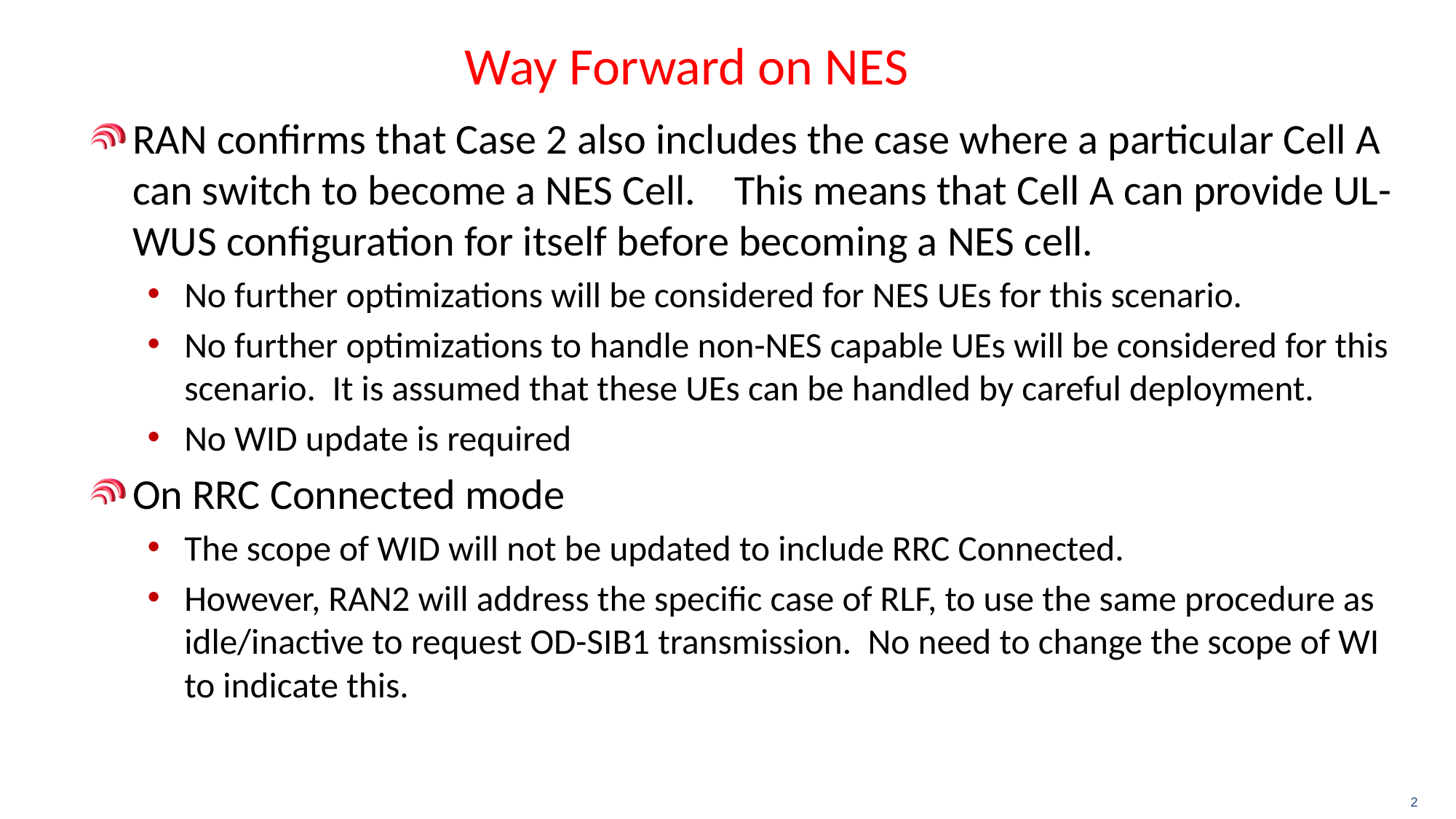

# Way Forward on NES
RAN confirms that Case 2 also includes the case where a particular Cell A can switch to become a NES Cell.    This means that Cell A can provide UL-WUS configuration for itself before becoming a NES cell.
No further optimizations will be considered for NES UEs for this scenario.
No further optimizations to handle non-NES capable UEs will be considered for this scenario.  It is assumed that these UEs can be handled by careful deployment.
No WID update is required
On RRC Connected mode
The scope of WID will not be updated to include RRC Connected.
However, RAN2 will address the specific case of RLF, to use the same procedure as idle/inactive to request OD-SIB1 transmission.  No need to change the scope of WI to indicate this.